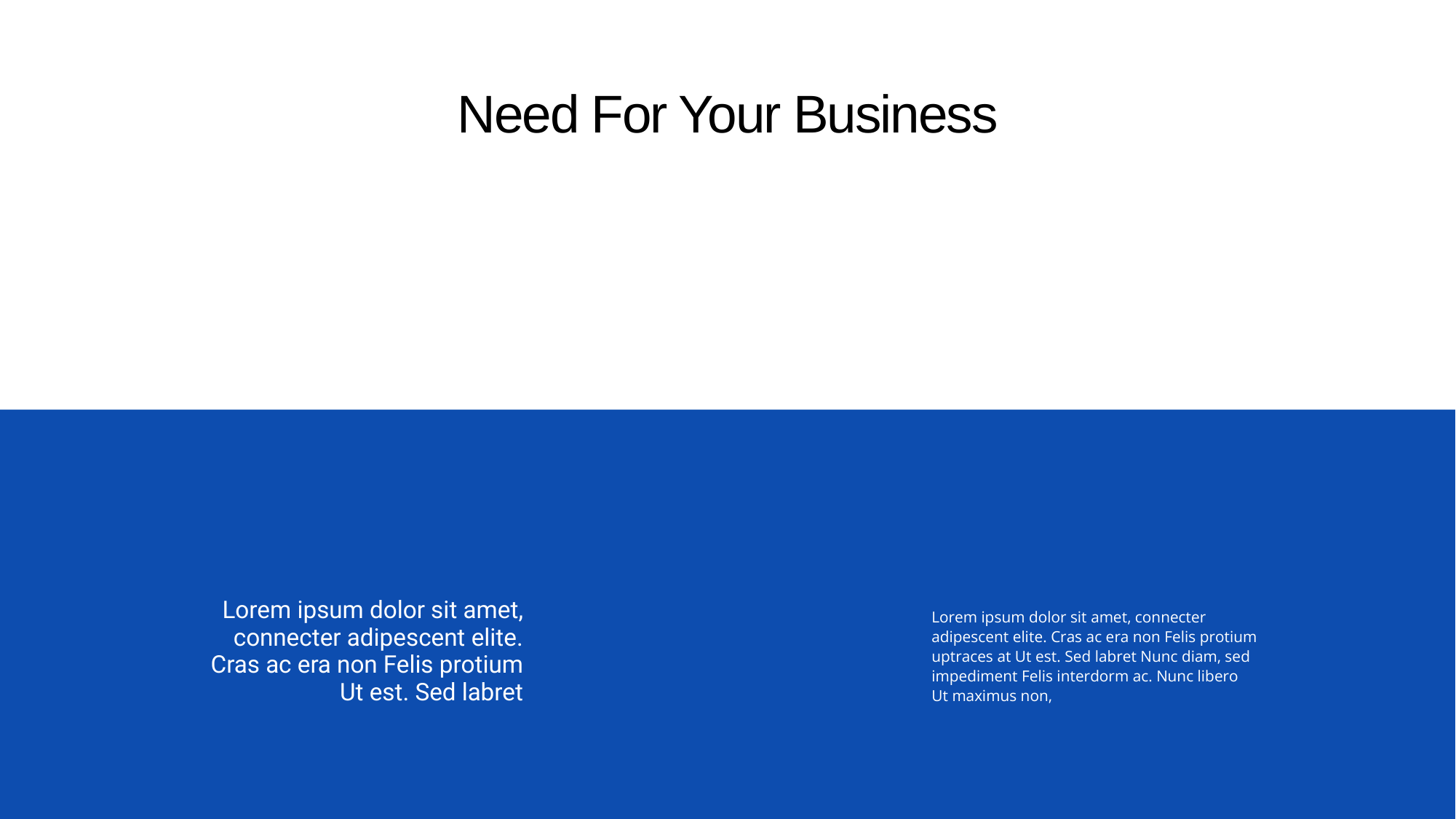

Need For Your Business

Lorem ipsum dolor sit amet, connecter adipescent elite. Cras ac era non Felis protium Ut est. Sed labret
Lorem ipsum dolor sit amet, connecter adipescent elite. Cras ac era non Felis protium uptraces at Ut est. Sed labret Nunc diam, sed impediment Felis interdorm ac. Nunc libero
Ut maximus non,